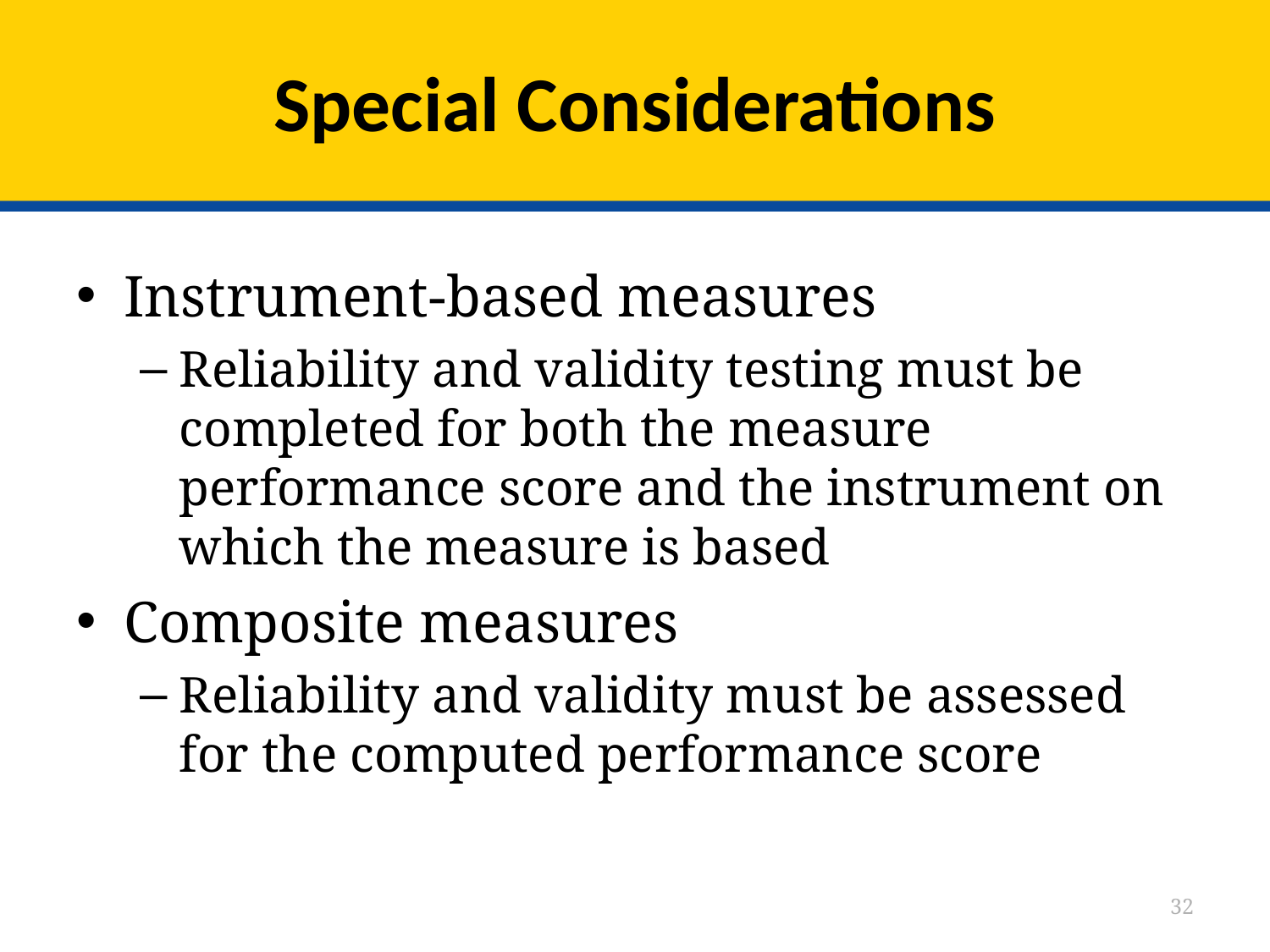

# Special Considerations
Instrument-based measures
Reliability and validity testing must be completed for both the measure performance score and the instrument on which the measure is based
Composite measures
Reliability and validity must be assessed for the computed performance score
32